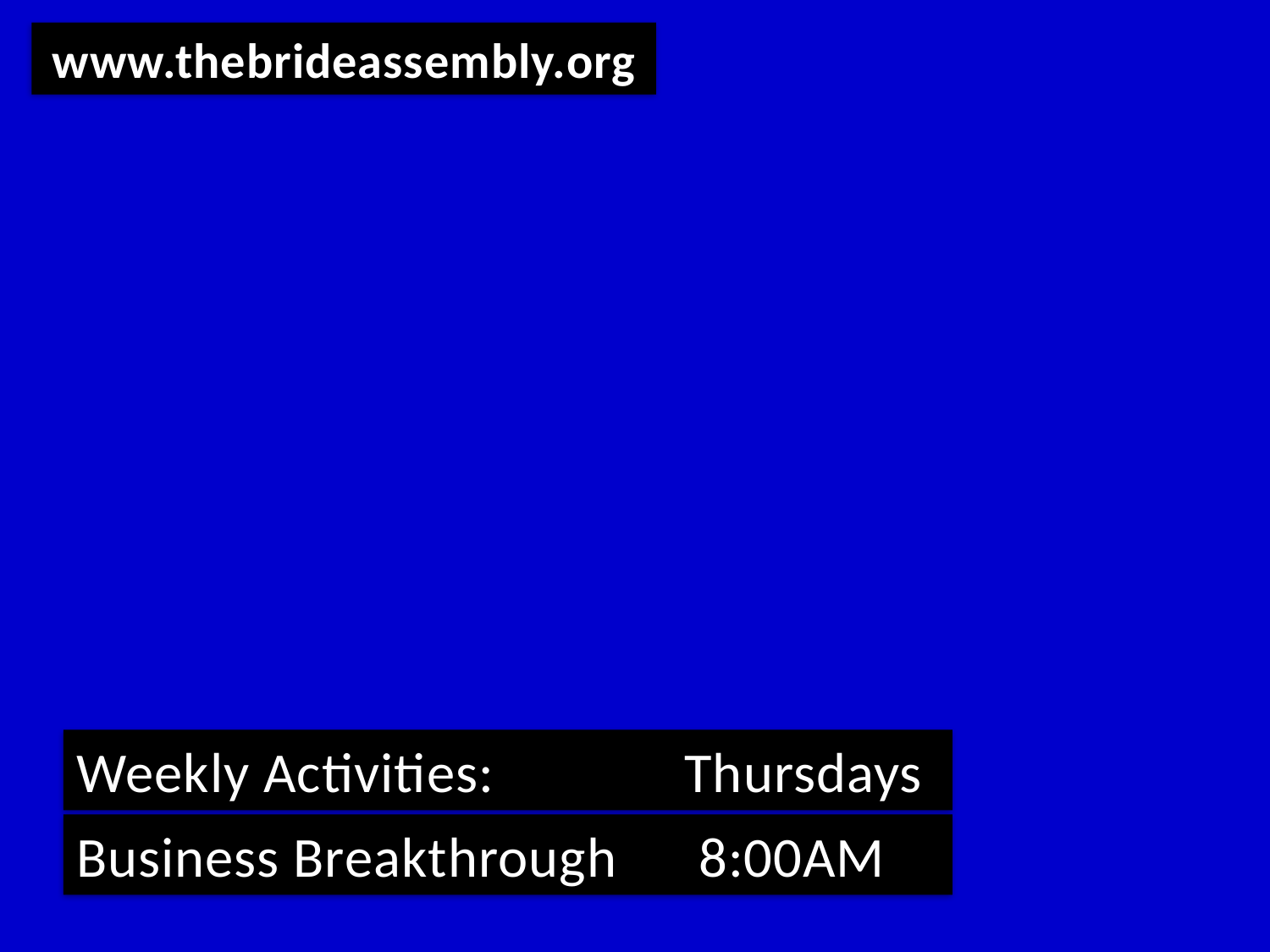

www.thebrideassembly.org
Weekly Activities:              Thursdays
Business Breakthrough      8:00AM